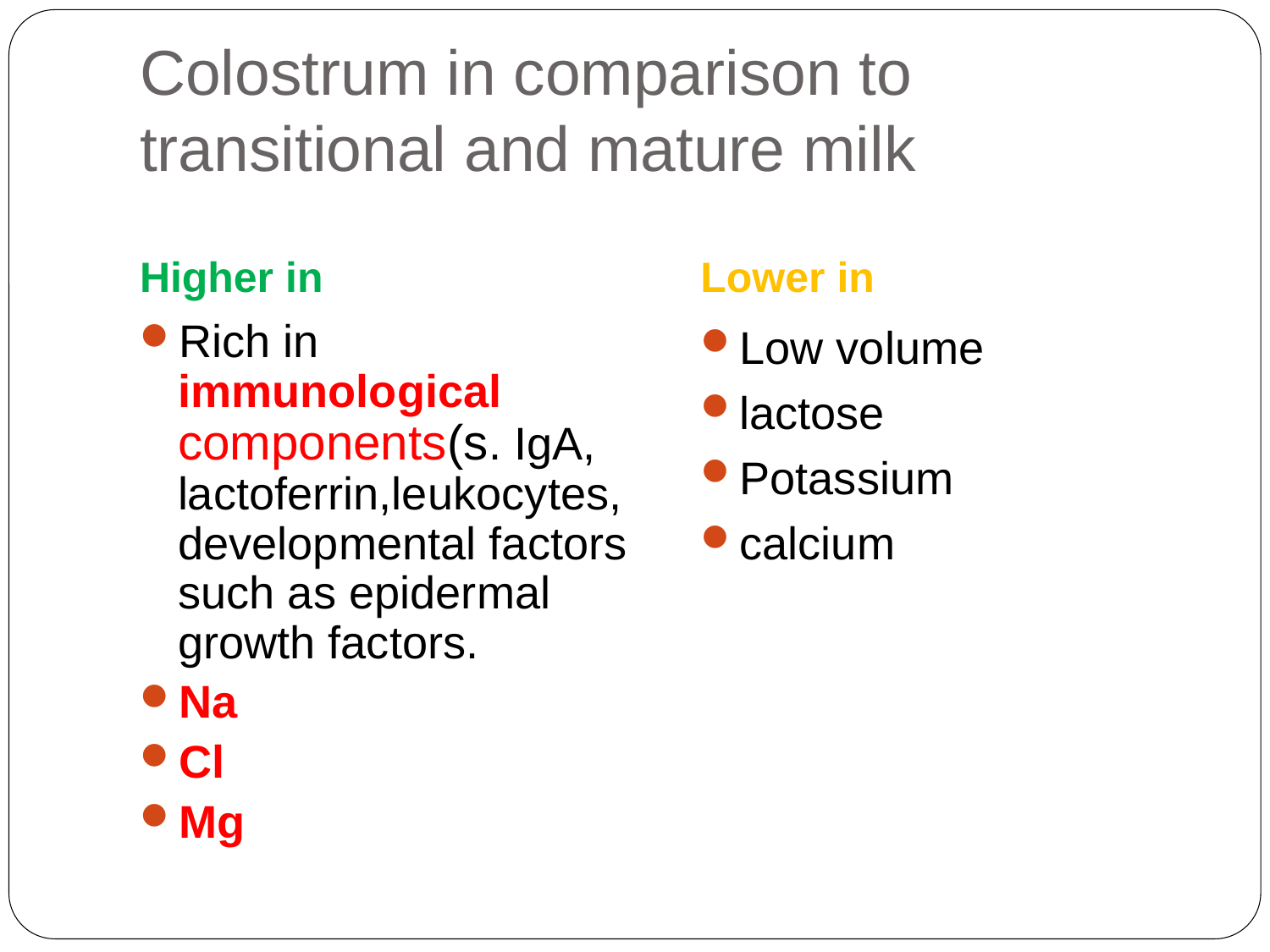

# Colostrum in comparison to transitional and mature milk
Higher in
Lower in
Rich in immunological components(s. IgA, lactoferrin,leukocytes, developmental factors such as epidermal growth factors.
Na
Cl
Mg

Low volume
lactose
Potassium
calcium